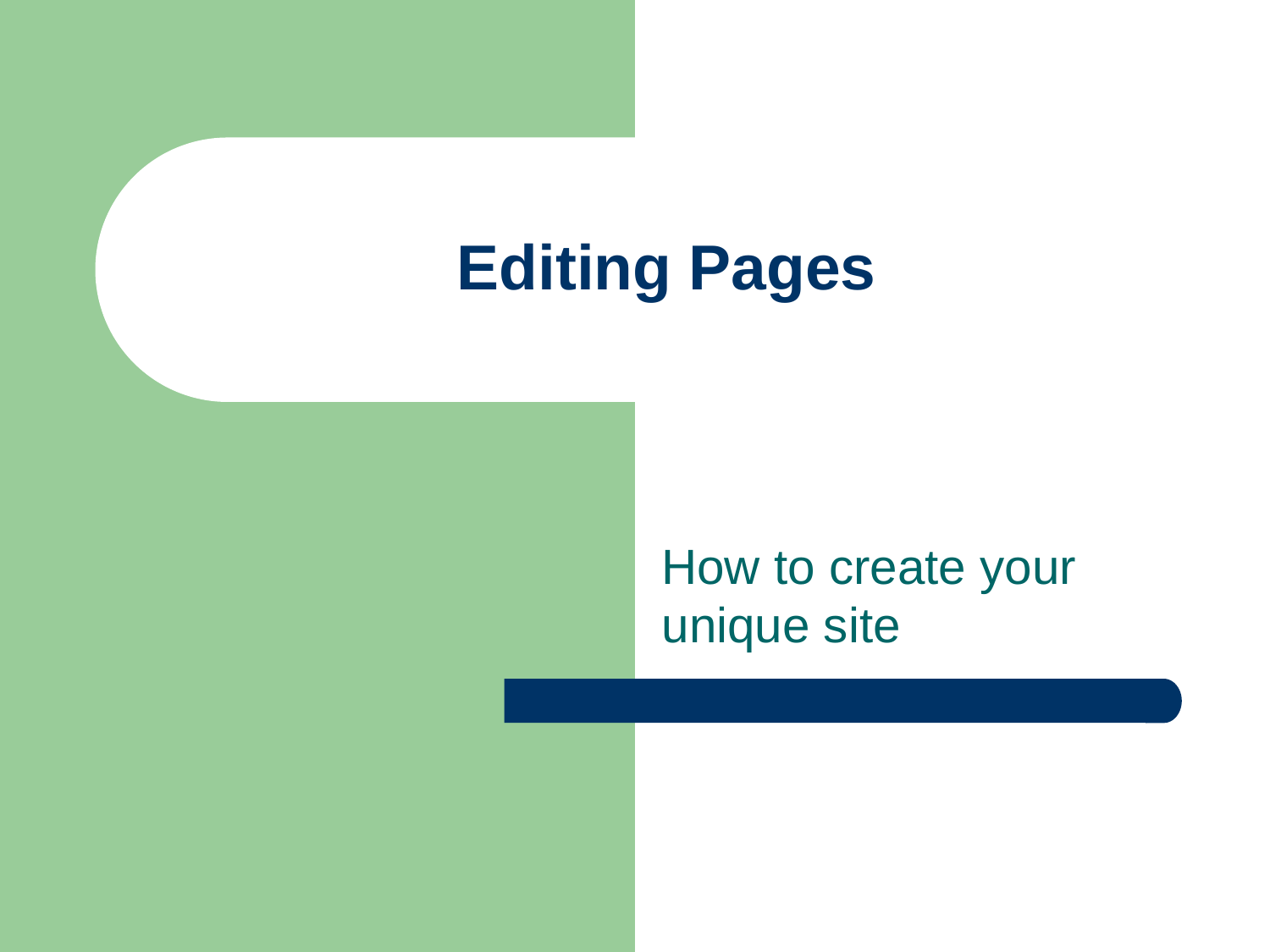

# Editing Pages
How to create your unique site